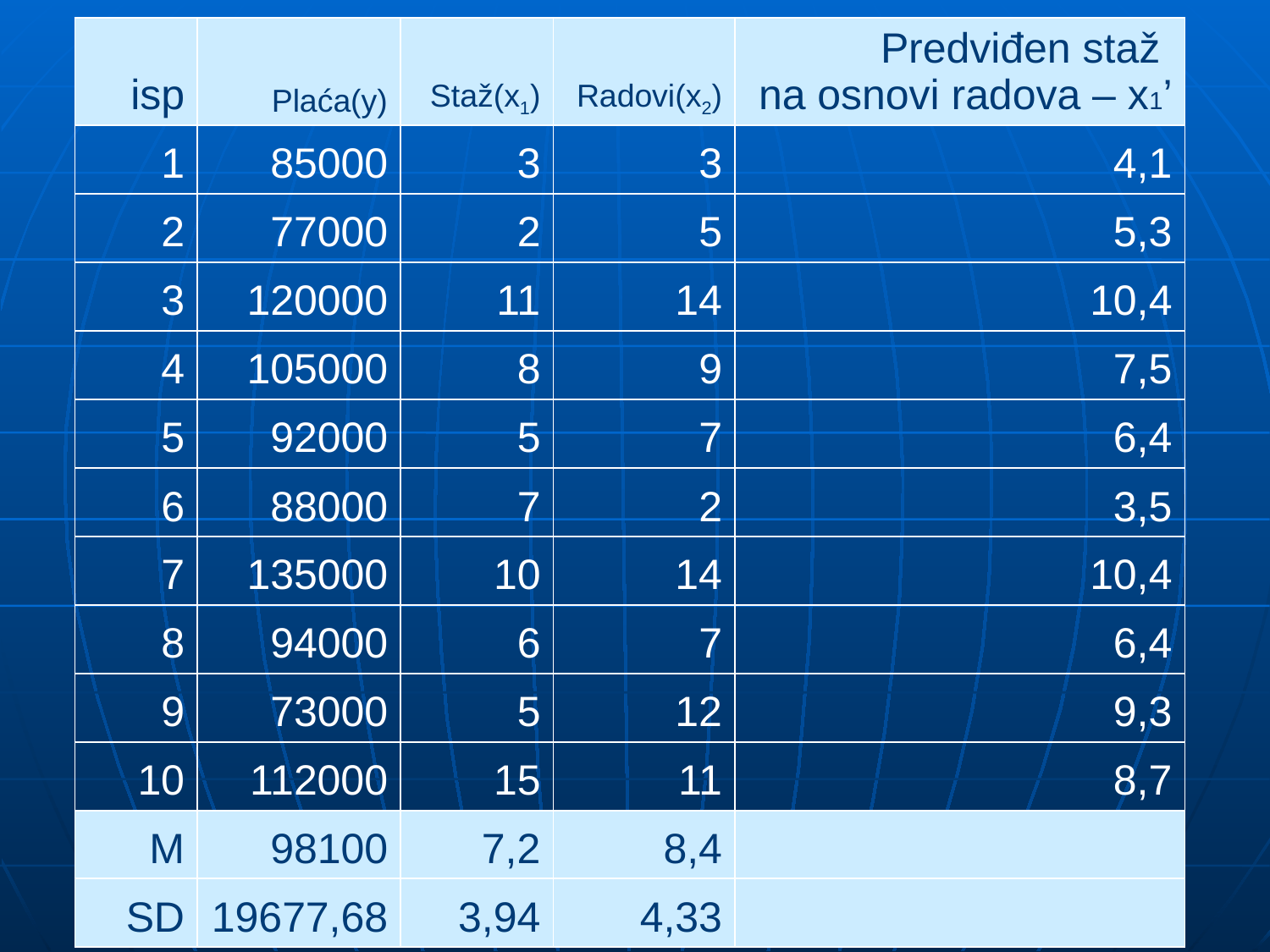

| isp | Plaća(y) | Staž(x1) | Radovi(x2) | Predviđen staž na osnovi radova – x1’ |
| --- | --- | --- | --- | --- |
| 1 | 85000 | 3 | 3 | 4,1 |
| 2 | 77000 | 2 | 5 | 5,3 |
| 3 | 120000 | 11 | 14 | 10,4 |
| 4 | 105000 | 8 | 9 | 7,5 |
| 5 | 92000 | 5 | 7 | 6,4 |
| 6 | 88000 | 7 | 2 | 3,5 |
| 7 | 135000 | 10 | 14 | 10,4 |
| 8 | 94000 | 6 | 7 | 6,4 |
| 9 | 73000 | 5 | 12 | 9,3 |
| 10 | 112000 | 15 | 11 | 8,7 |
| M | 98100 | 7,2 | 8,4 |  |
| SD | 19677,68 | 3,94 | 4,33 |  |